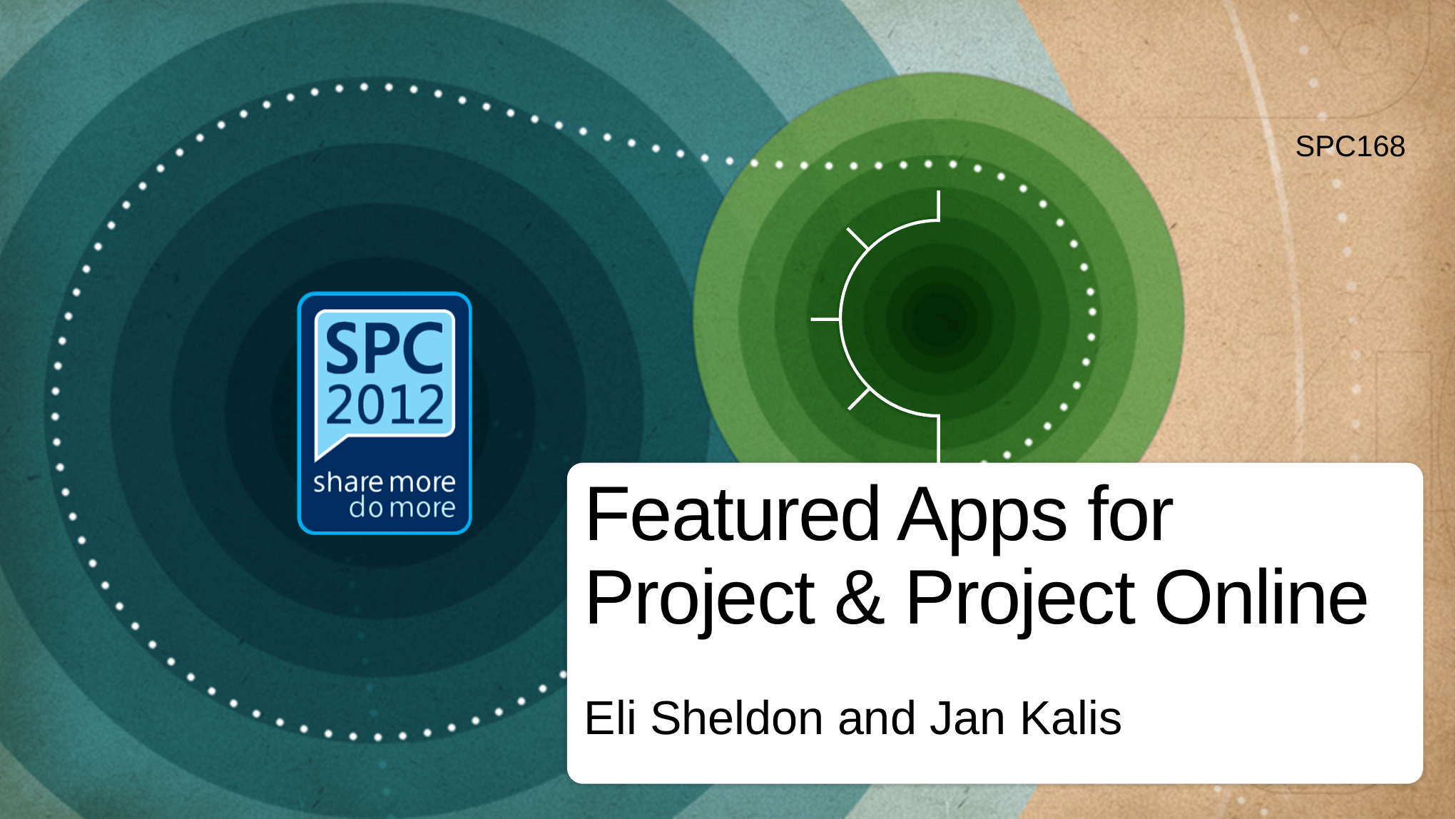

SPC168
# Featured Apps for Project & Project Online

Eli Sheldon and Jan Kalis